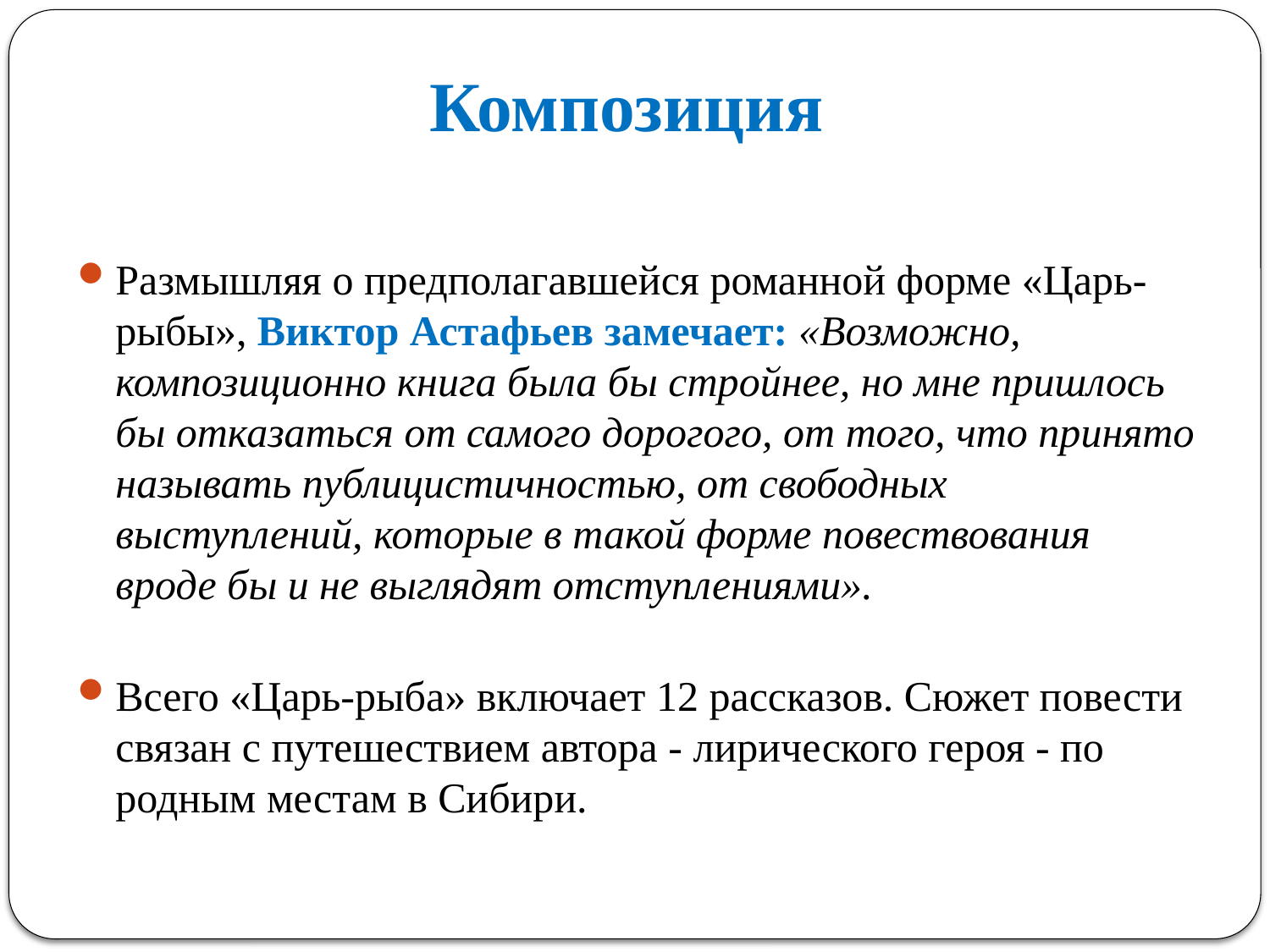

# Композиция
Размышляя о предполагавшейся романной форме «Царь-рыбы», Виктор Астафьев замечает: «Возможно, композиционно книга была бы стройнее, но мне пришлось бы отказаться от самого дорогого, от того, что принято называть публицистичностью, от свободных выступлений, которые в такой форме повествования вроде бы и не выглядят отступлениями».
Всего «Царь-рыба» включает 12 рассказов. Сюжет повести связан с путешествием автора - лирического героя - по родным местам в Сибири.